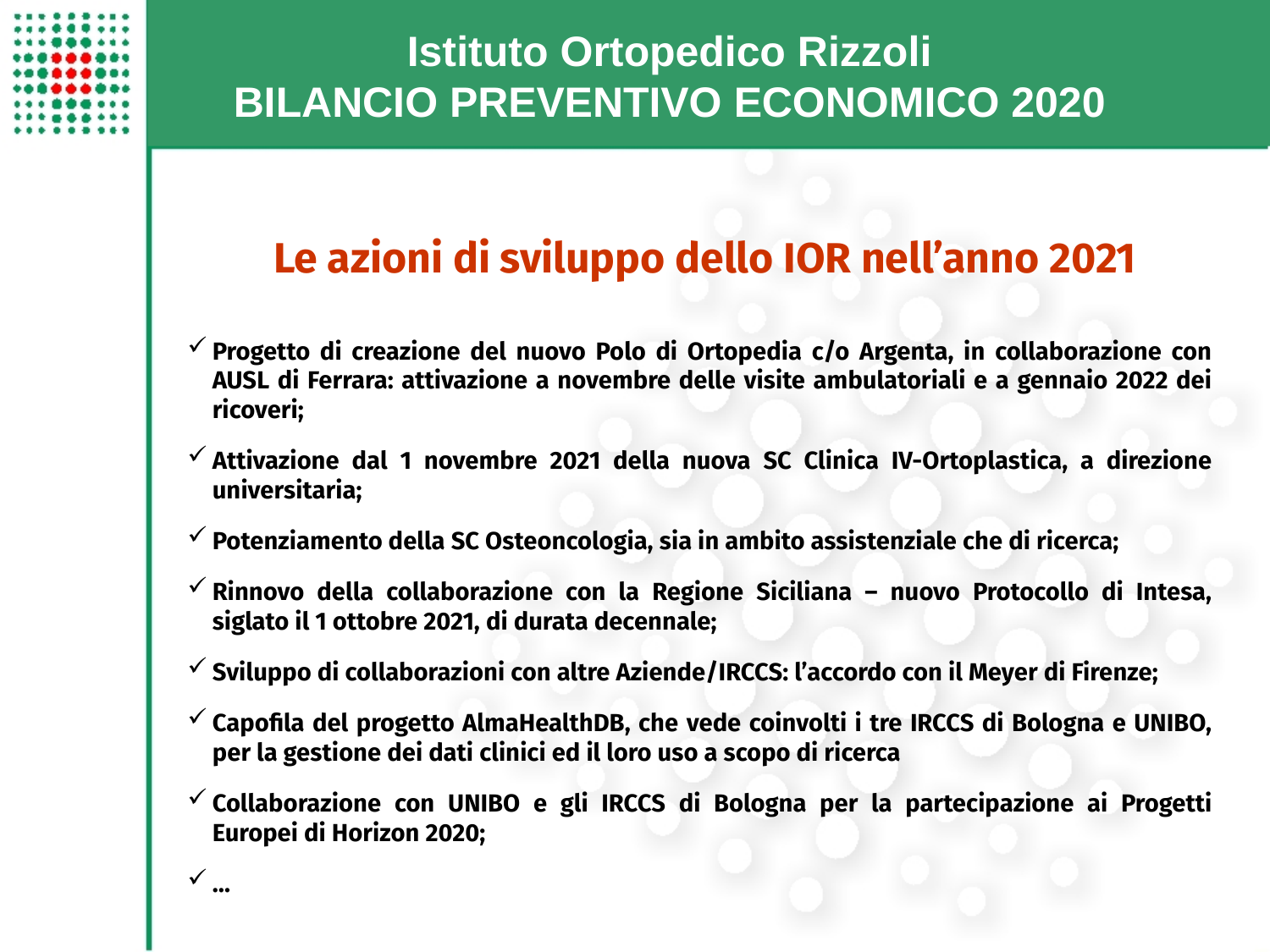

Istituto Ortopedico Rizzoli
BILANCIO PREVENTIVO ECONOMICO 2020
Le azioni di sviluppo dello IOR nell’anno 2021
Progetto di creazione del nuovo Polo di Ortopedia c/o Argenta, in collaborazione con AUSL di Ferrara: attivazione a novembre delle visite ambulatoriali e a gennaio 2022 dei ricoveri;
Attivazione dal 1 novembre 2021 della nuova SC Clinica IV-Ortoplastica, a direzione universitaria;
Potenziamento della SC Osteoncologia, sia in ambito assistenziale che di ricerca;
Rinnovo della collaborazione con la Regione Siciliana – nuovo Protocollo di Intesa, siglato il 1 ottobre 2021, di durata decennale;
Sviluppo di collaborazioni con altre Aziende/IRCCS: l’accordo con il Meyer di Firenze;
Capofila del progetto AlmaHealthDB, che vede coinvolti i tre IRCCS di Bologna e UNIBO, per la gestione dei dati clinici ed il loro uso a scopo di ricerca
Collaborazione con UNIBO e gli IRCCS di Bologna per la partecipazione ai Progetti Europei di Horizon 2020;
…